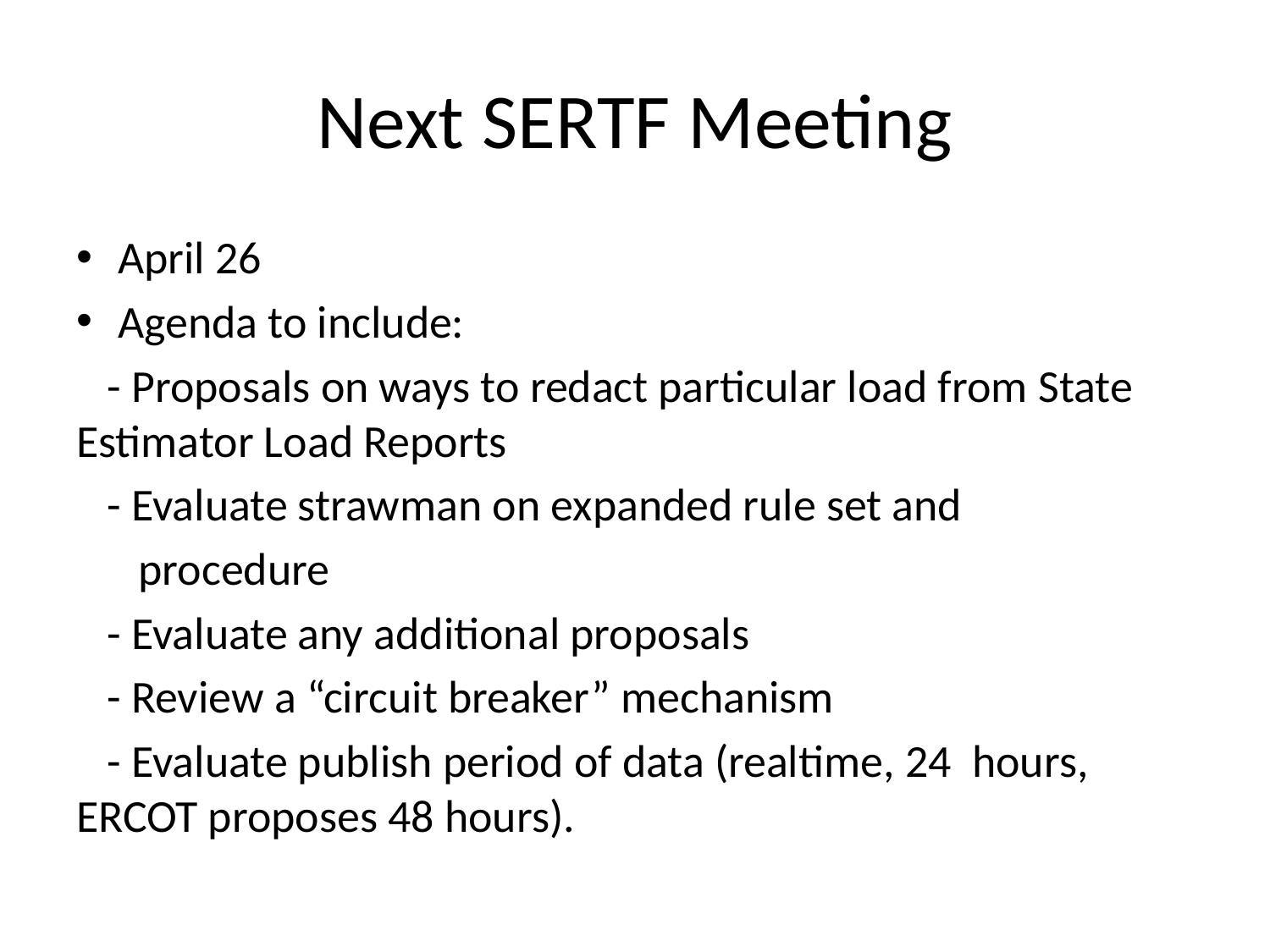

# Next SERTF Meeting
April 26
Agenda to include:
   - Proposals on ways to redact particular load from State Estimator Load Reports
   - Evaluate strawman on expanded rule set and
      procedure
   - Evaluate any additional proposals
   - Review a “circuit breaker” mechanism
   - Evaluate publish period of data (realtime, 24  hours, ERCOT proposes 48 hours).